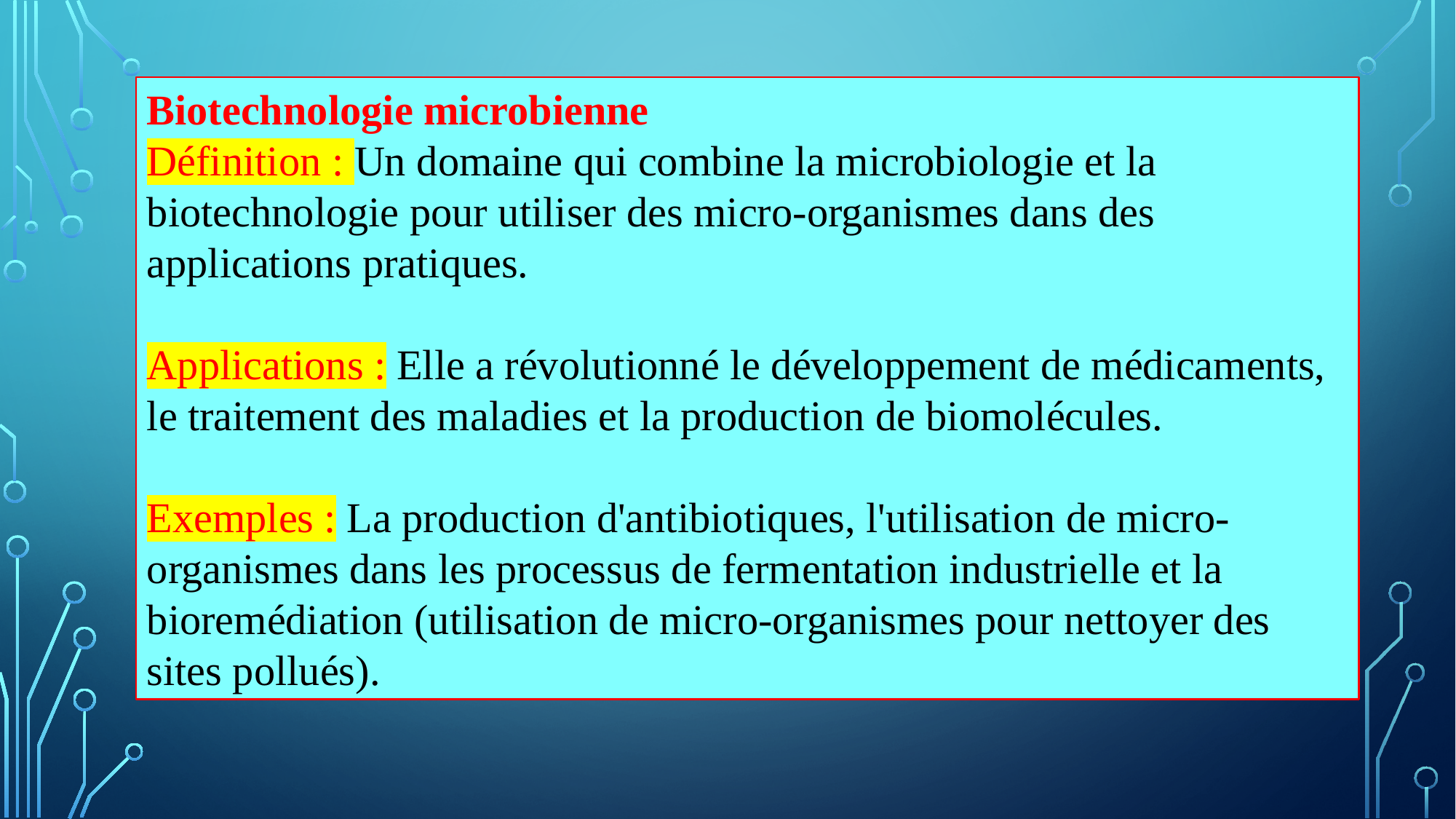

Biotechnologie microbienne
Définition : Un domaine qui combine la microbiologie et la biotechnologie pour utiliser des micro-organismes dans des applications pratiques.

Applications : Elle a révolutionné le développement de médicaments, le traitement des maladies et la production de biomolécules.

Exemples : La production d'antibiotiques, l'utilisation de micro-organismes dans les processus de fermentation industrielle et la bioremédiation (utilisation de micro-organismes pour nettoyer des sites pollués).